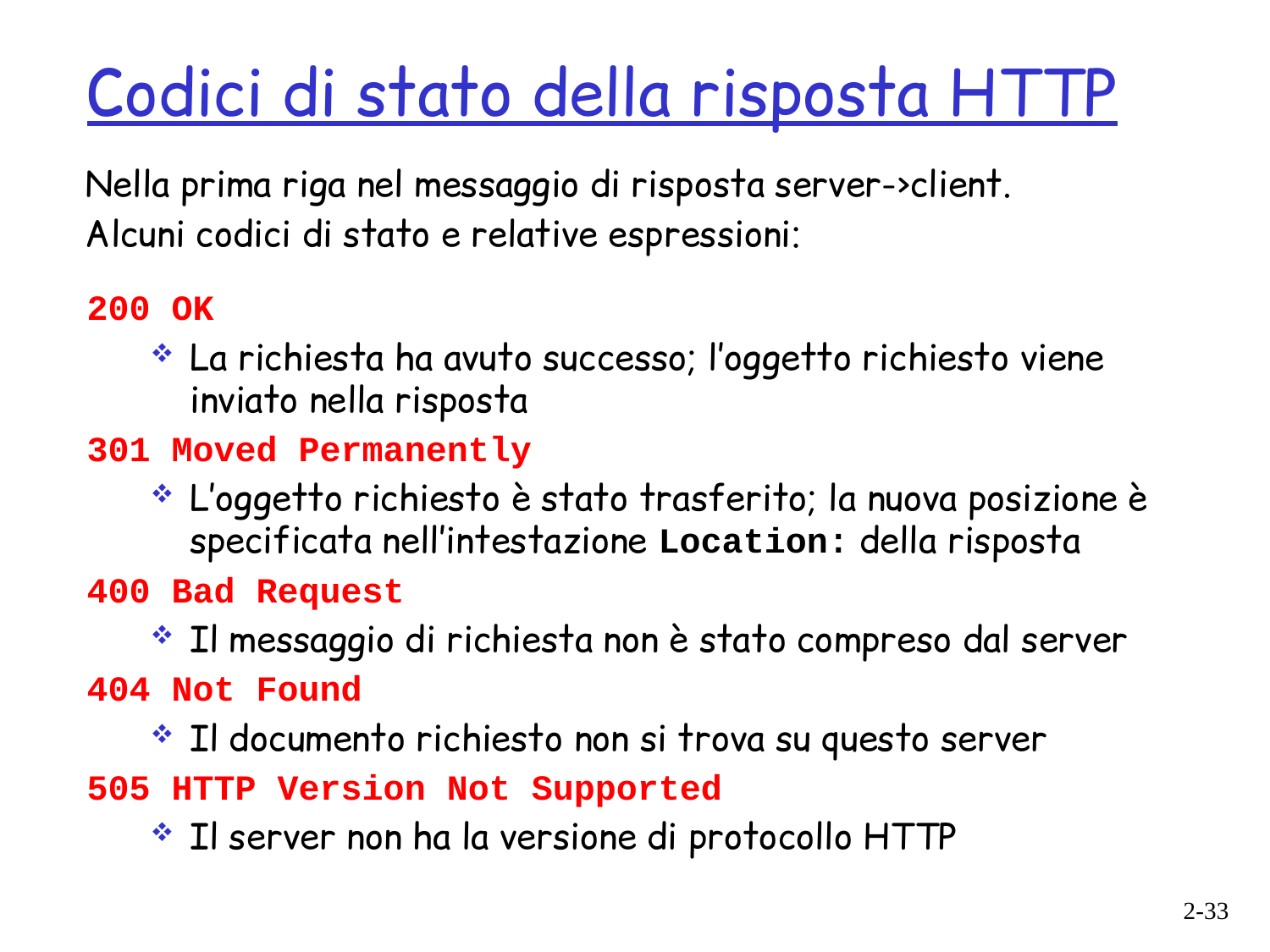

# Codici di stato della risposta HTTP
Nella prima riga nel messaggio di risposta server->client.
Alcuni codici di stato e relative espressioni:
200 OK
La richiesta ha avuto successo; l’oggetto richiesto viene inviato nella risposta
301 Moved Permanently
L’oggetto richiesto è stato trasferito; la nuova posizione è specificata nell’intestazione Location: della risposta
400 Bad Request
Il messaggio di richiesta non è stato compreso dal server
404 Not Found
Il documento richiesto non si trova su questo server
505 HTTP Version Not Supported
Il server non ha la versione di protocollo HTTP
2-33